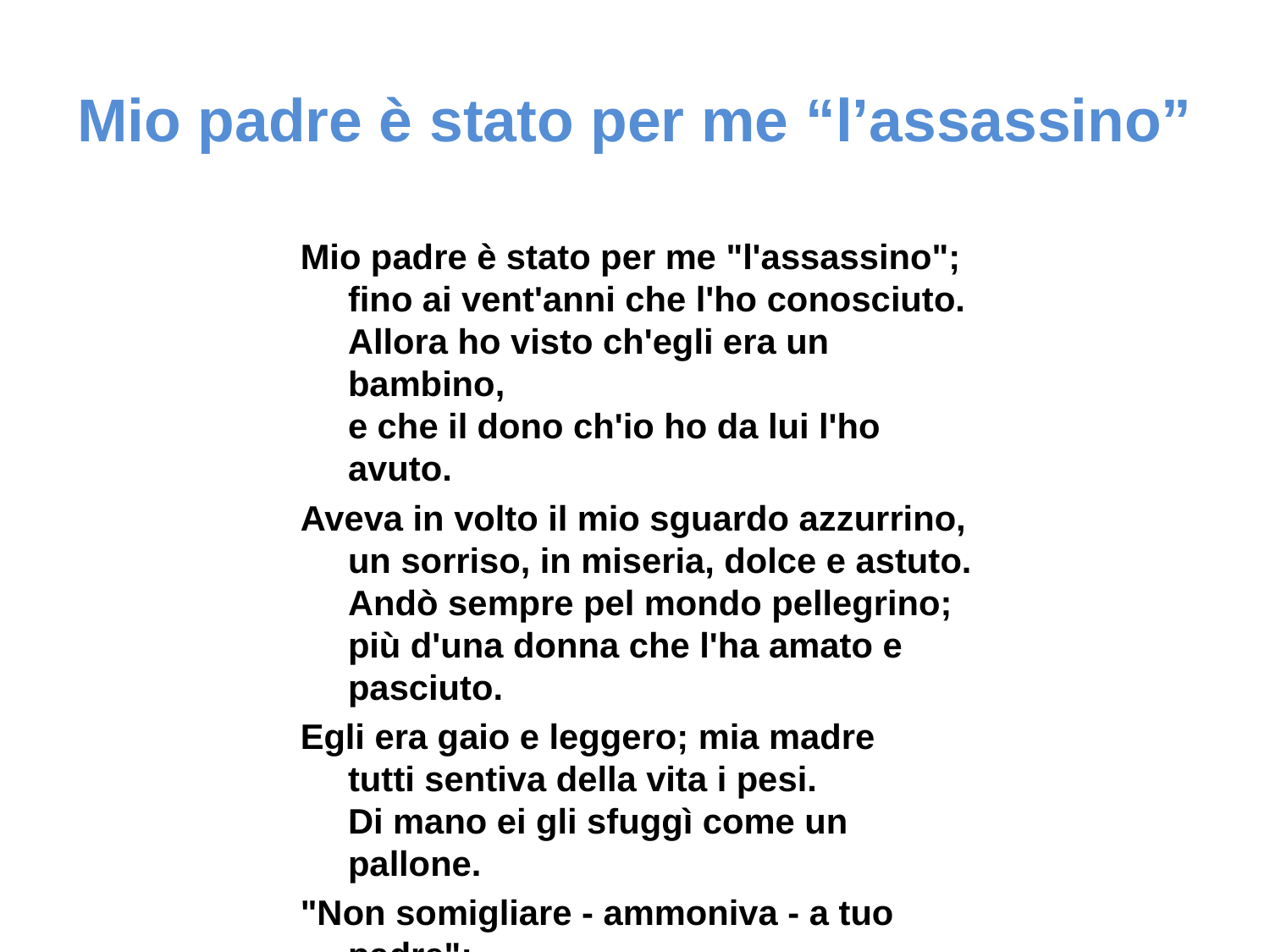

# Mio padre è stato per me “l’assassino”
Mio padre è stato per me "l'assassino";
fino ai vent'anni che l'ho conosciuto.
Allora ho visto ch'egli era un bambino,
e che il dono ch'io ho da lui l'ho avuto.
Aveva in volto il mio sguardo azzurrino,
un sorriso, in miseria, dolce e astuto.
Andò sempre pel mondo pellegrino;
più d'una donna che l'ha amato e pasciuto.
Egli era gaio e leggero; mia madre
tutti sentiva della vita i pesi.
Di mano ei gli sfuggì come un pallone.
"Non somigliare - ammoniva - a tuo padre":
ed io più tardi in me stesso lo intesi:
Eran due razze in antica tenzone.